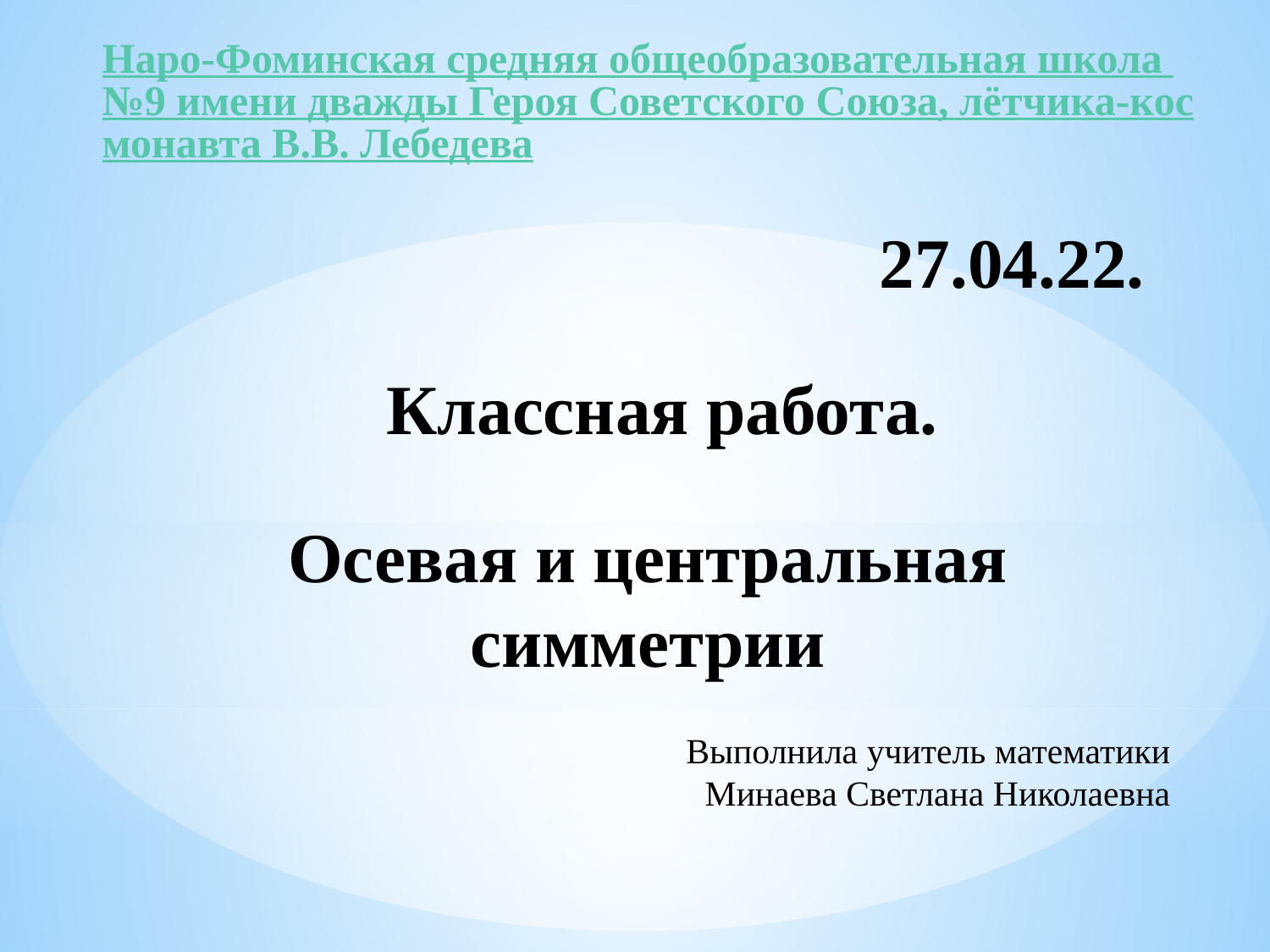

Наро-Фоминская средняя общеобразовательная школа №9 имени дважды Героя Советского Союза, лётчика-космонавта В.В. Лебедева
27.04.22.
Классная работа.
Осевая и центральная симметрии
Выполнила учитель математики
Минаева Светлана Николаевна